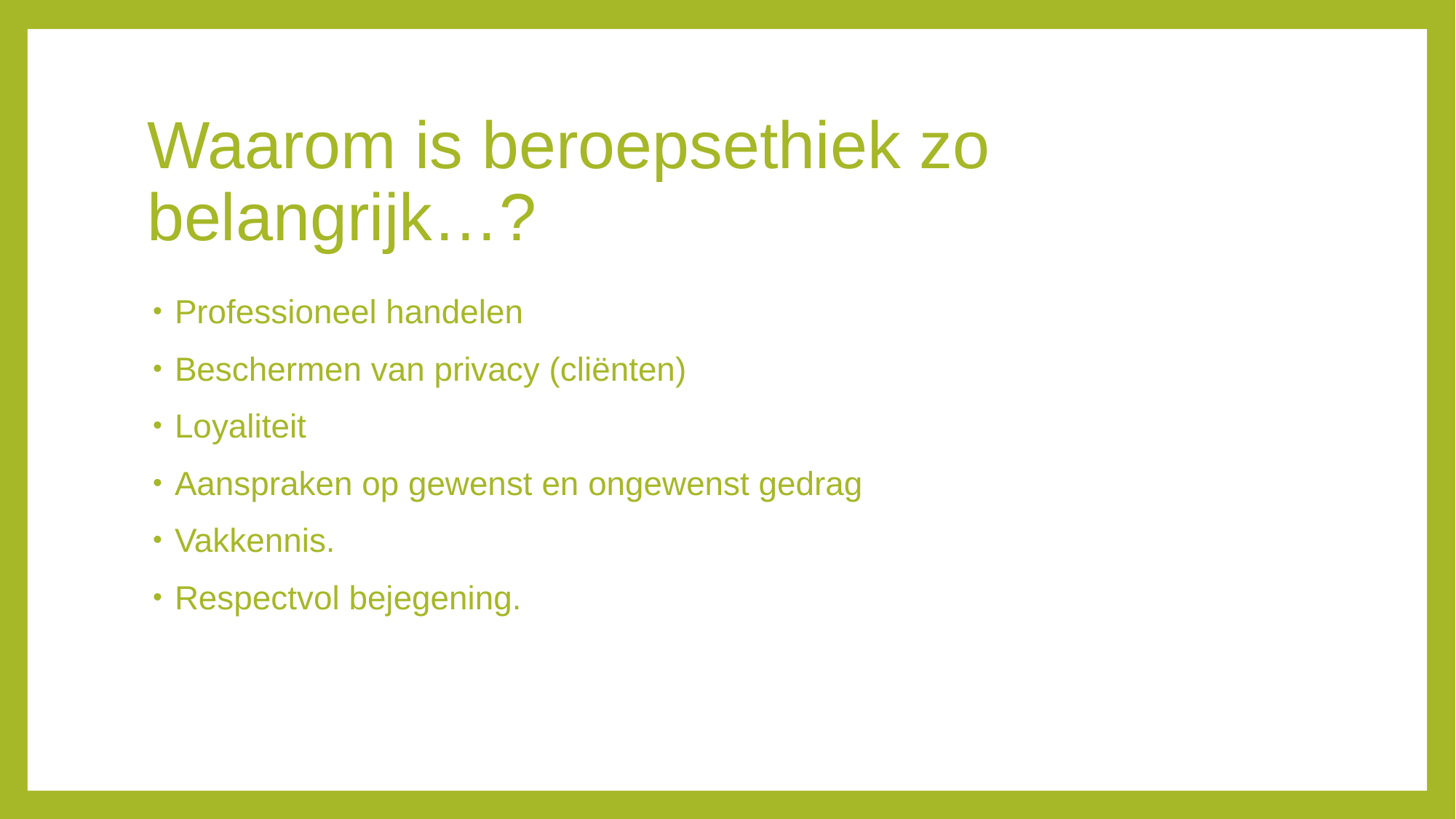

# Waarom is beroepsethiek zo belangrijk…?
Professioneel handelen
Beschermen van privacy (cliënten)
Loyaliteit
Aanspraken op gewenst en ongewenst gedrag
Vakkennis.
Respectvol bejegening.